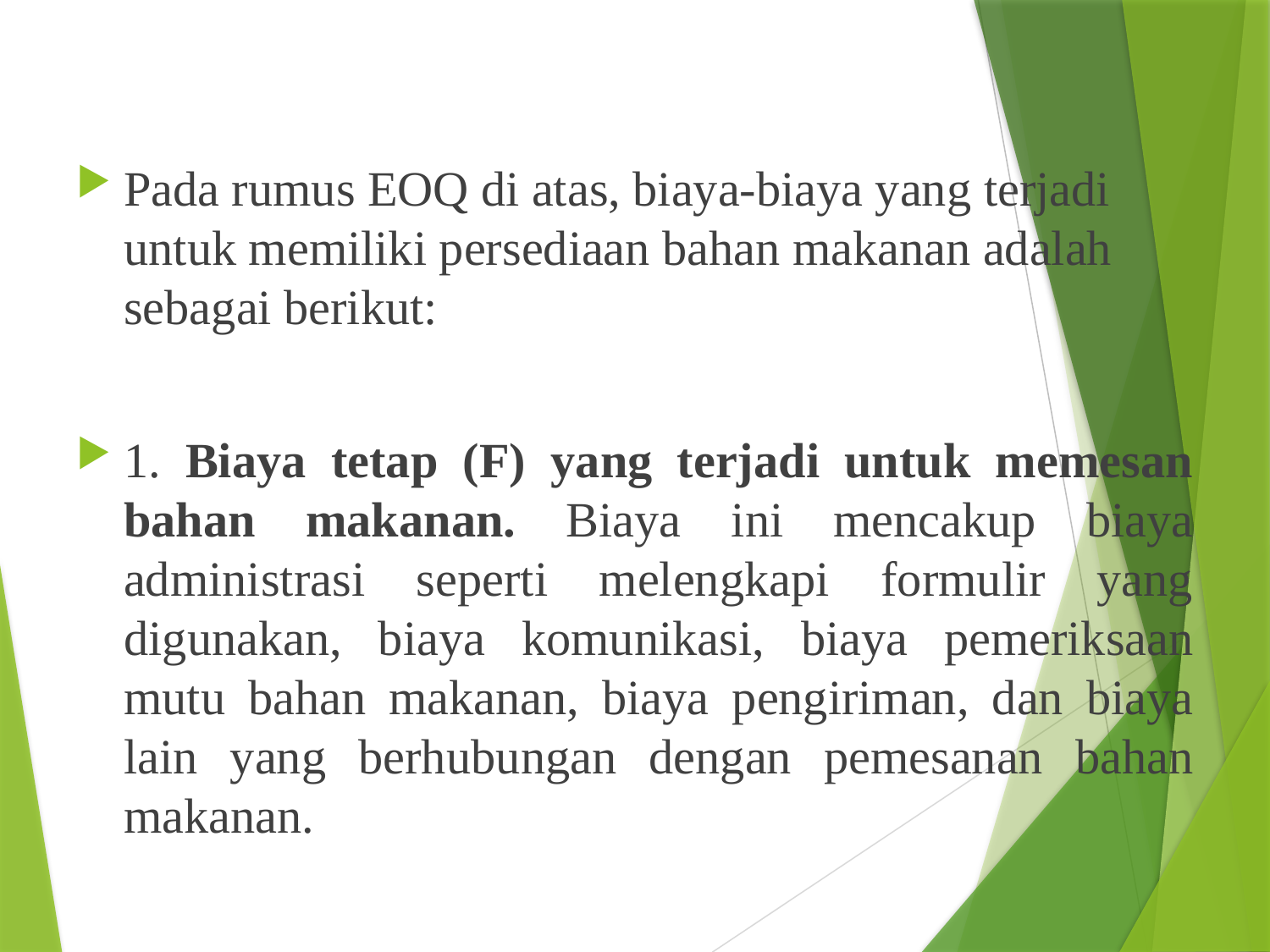

Pada rumus EOQ di atas, biaya-biaya yang terjadi untuk memiliki persediaan bahan makanan adalah sebagai berikut:

1. Biaya tetap (F) yang terjadi untuk memesan bahan makanan. Biaya ini mencakup biaya administrasi seperti melengkapi formulir yang digunakan, biaya komunikasi, biaya pemeriksaan mutu bahan makanan, biaya pengiriman, dan biaya lain yang berhubungan dengan pemesanan bahan makanan.